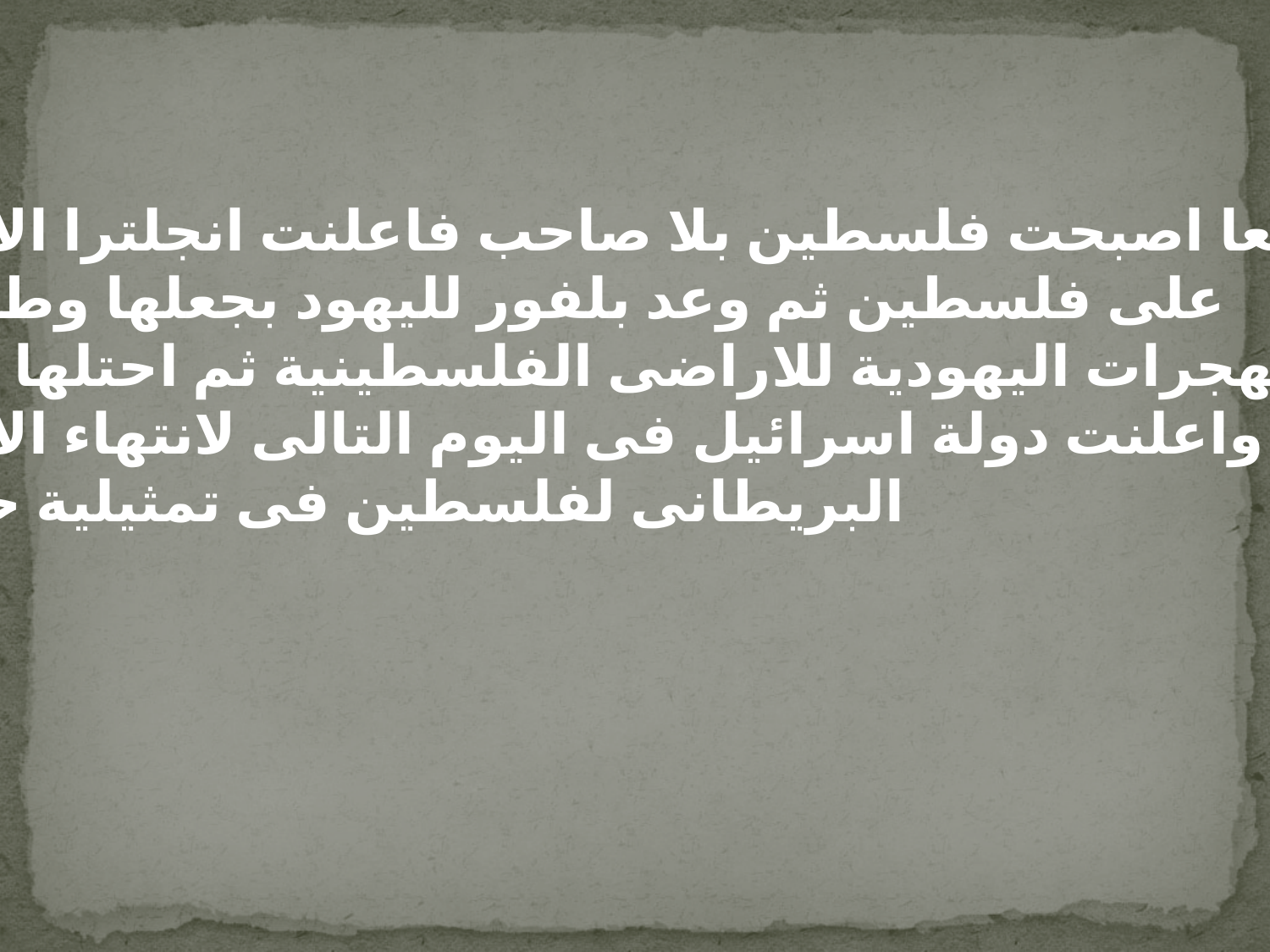

وطبعا اصبحت فلسطين بلا صاحب فاعلنت انجلترا الانتداب
على فلسطين ثم وعد بلفور لليهود بجعلها وطن لهم
وبدأت الهجرات اليهودية للاراضى الفلسطينية ثم احتلها اليهود
واعلنت دولة اسرائيل فى اليوم التالى لانتهاء الانتداب
 البريطانى لفلسطين فى تمثيلية حقيرة